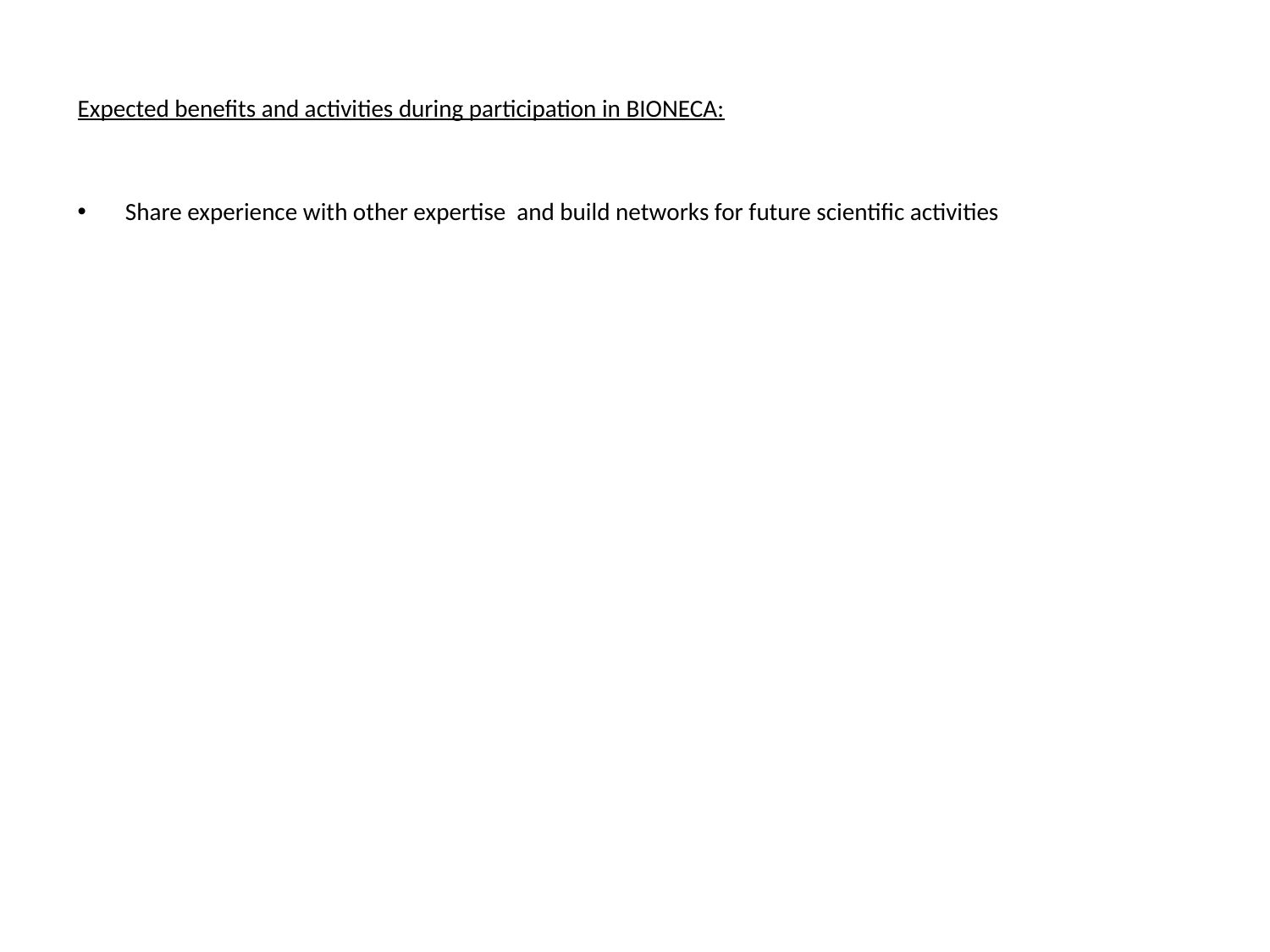

Expected benefits and activities during participation in BIONECA:

Share experience with other expertise  and build networks for future scientific activities